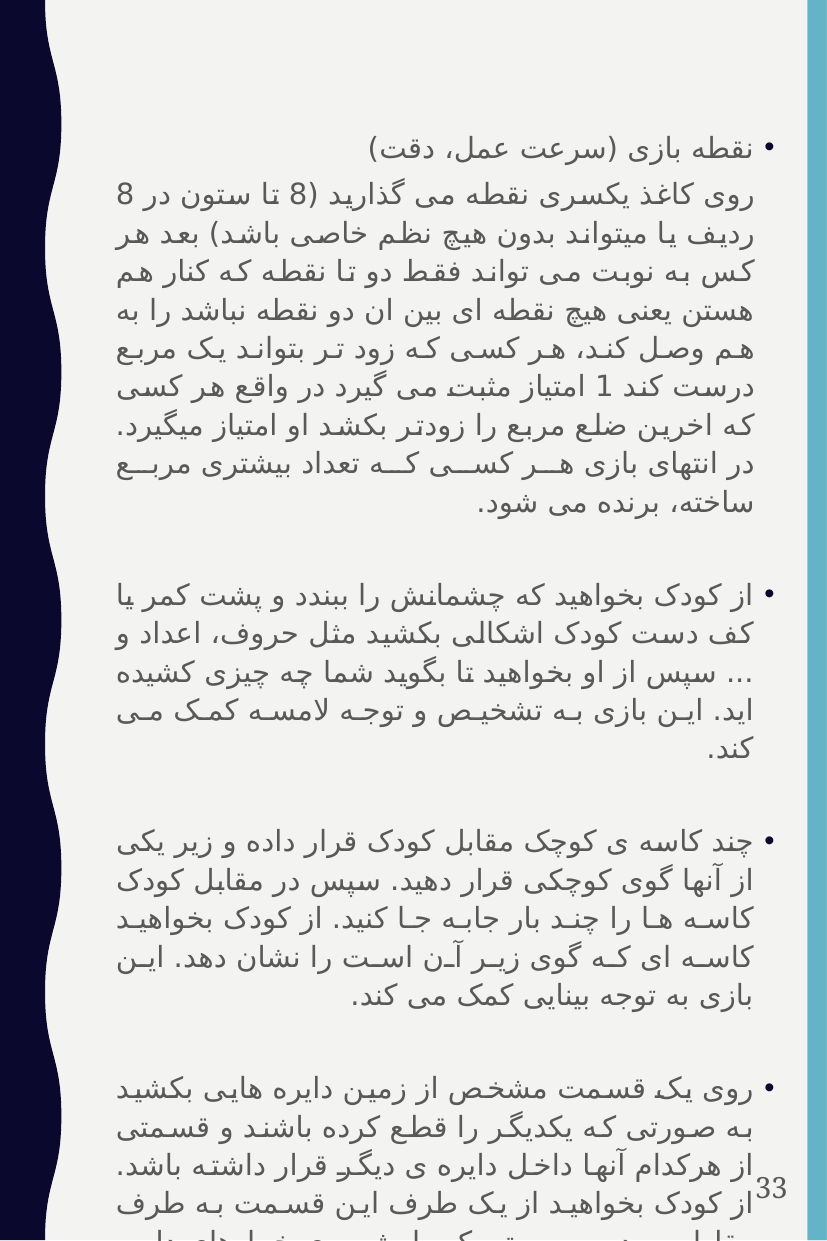

نقطه بازی (سرعت عمل، دقت)
روی کاغذ یکسری نقطه می گذارید (8 تا ستون در 8 ردیف یا میتواند بدون هیچ نظم خاصی باشد) بعد هر کس به نوبت می تواند فقط دو تا نقطه که کنار هم هستن یعنی هیچ نقطه ای بین ان دو نقطه نباشد را به هم وصل کند، هر کسی که زود تر بتواند یک مربع درست کند 1 امتیاز مثبت می گیرد در واقع هر کسی که اخرین ضلع مربع را زودتر بکشد او امتیاز میگیرد. در انتهای بازی هر کسی که تعداد بیشتری مربع ساخته، برنده می شود.

از کودک بخواهید که چشمانش را ببندد و پشت کمر یا کف دست کودک اشکالی بکشید مثل حروف، اعداد و ... سپس از او بخواهید تا بگوید شما چه چیزی کشیده اید. این بازی به تشخیص و توجه لامسه کمک می کند.

چند کاسه ی کوچک مقابل کودک قرار داده و زیر یکی از آنها گوی کوچکی قرار دهید. سپس در مقابل کودک کاسه ها را چند بار جابه جا کنید. از کودک بخواهید کاسه ای که گوی زیر آن است را نشان دهد. این بازی به توجه بینایی کمک می کند.

روی یک قسمت مشخص از زمین دایره هایی بکشید به صورتی که یکدیگر را قطع کرده باشند و قسمتی از هرکدام آنها داخل دایره ی دیگر قرار داشته باشد. از کودک بخواهید از یک طرف این قسمت به طرف مقابل برود به صورتی که پایش روی خط های دایره ها قرار نگیرد و در فضای خالی دایره ها پایش را قرار دهد. این بازی به ادراک بینایی فضایی و توجه دیداری کمک می کند.

33